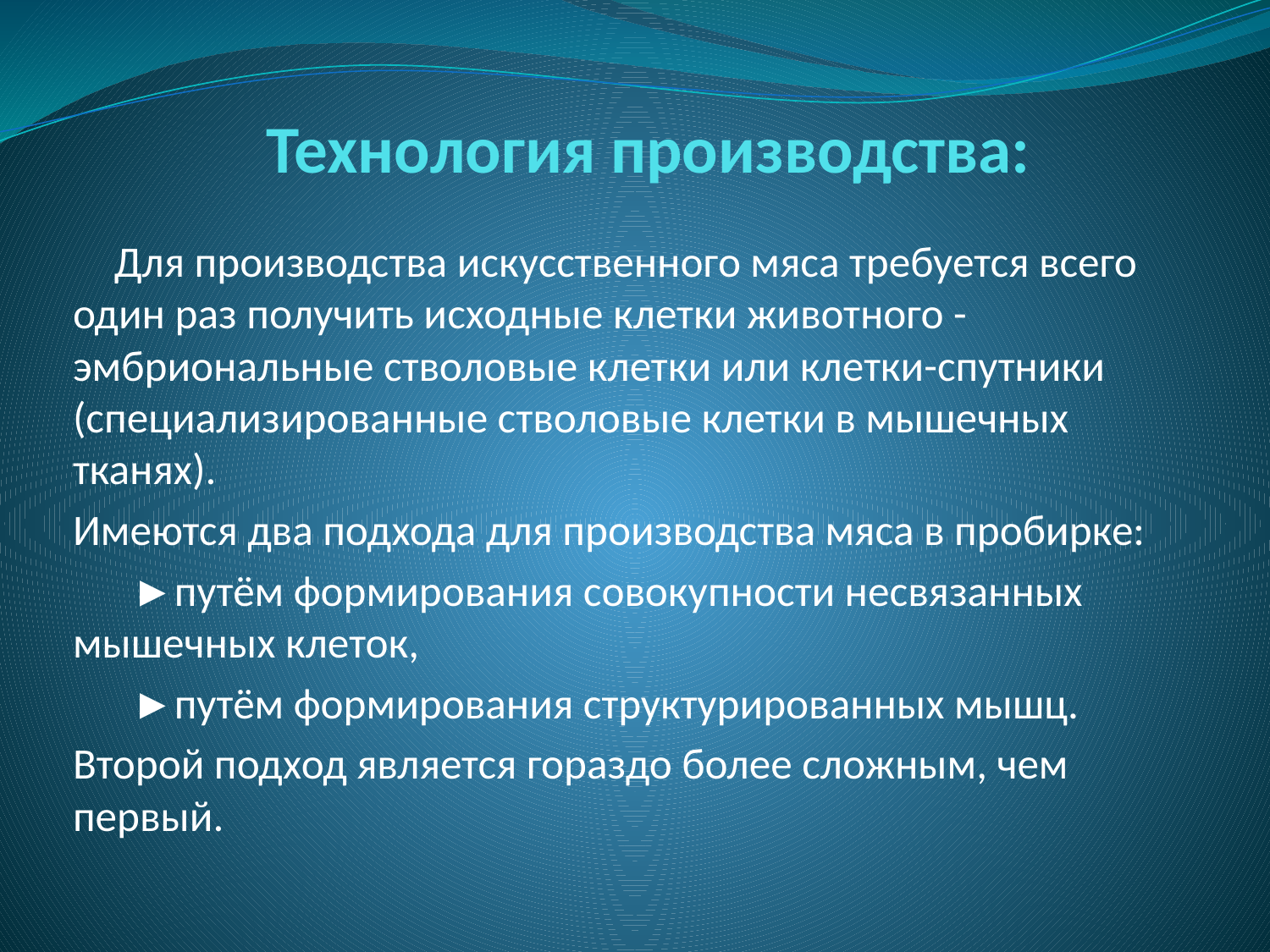

# Технология производства:
     Для производства искусственного мяса требуется всего один раз получить исходные клетки животного - эмбриональные стволовые клетки или клетки-спутники (специализированные стволовые клетки в мышечных тканях).
Имеются два подхода для производства мяса в пробирке:
      ►путём формирования совокупности несвязанных мышечных клеток,
      ►путём формирования структурированных мышц.
Второй подход является гораздо более сложным, чем первый.